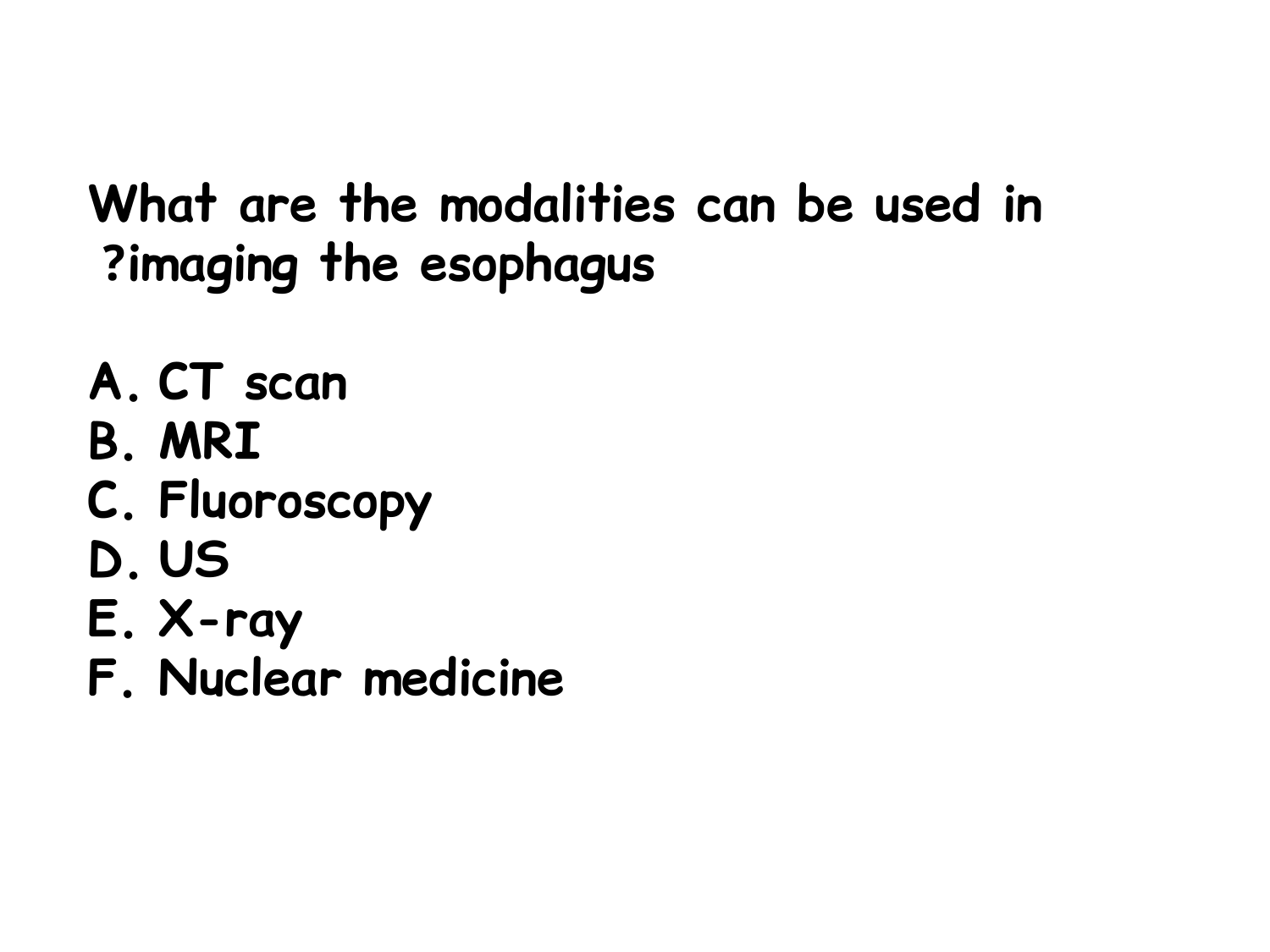

What are the modalities can be used in imaging the esophagus?

CT scan
MRI
Fluoroscopy
US
X-ray
Nuclear medicine